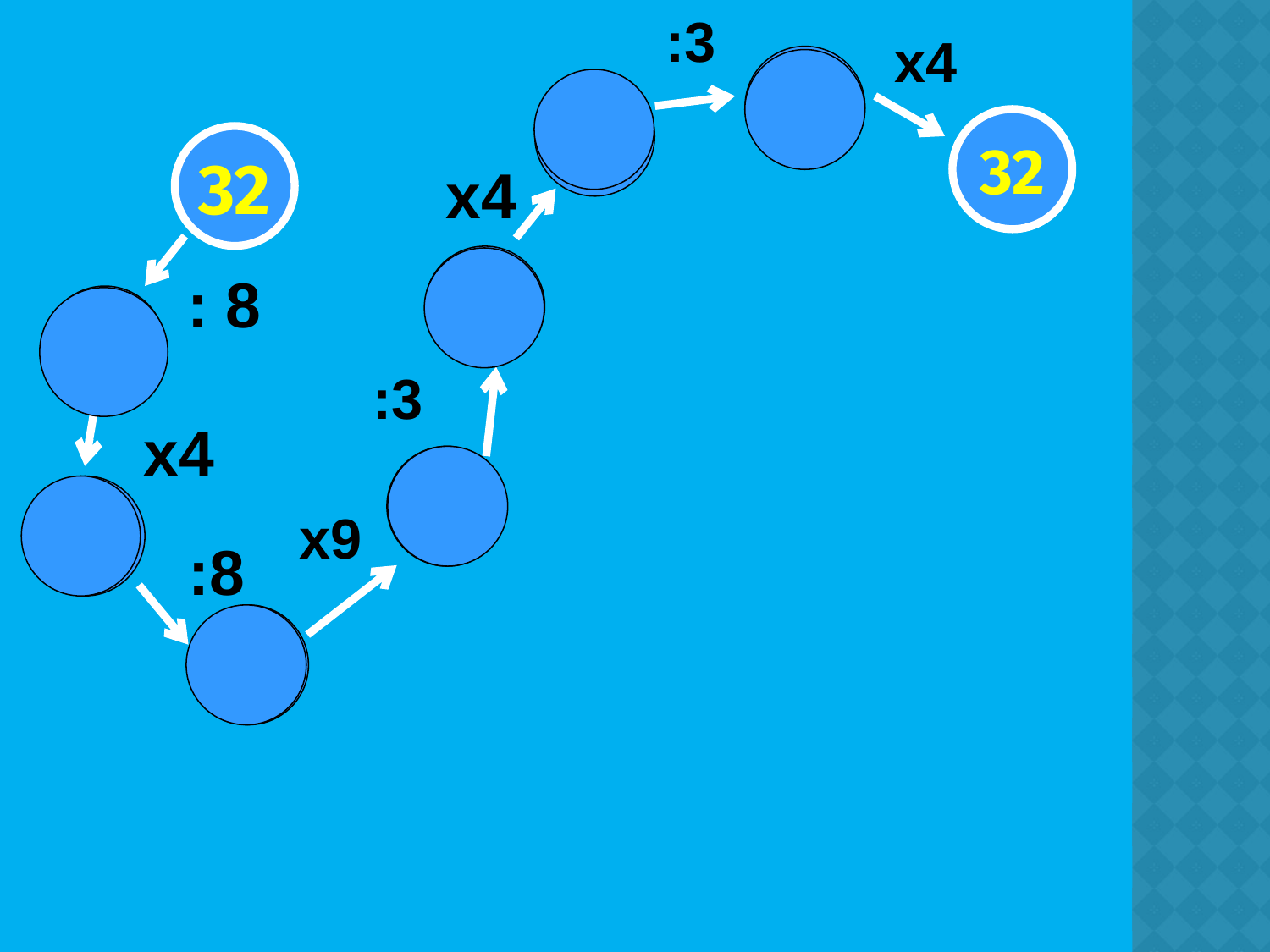

:3
х4
8

 24

32
32
х4

6

: 8
4

:3

х4
18

16
х9
   :8

2